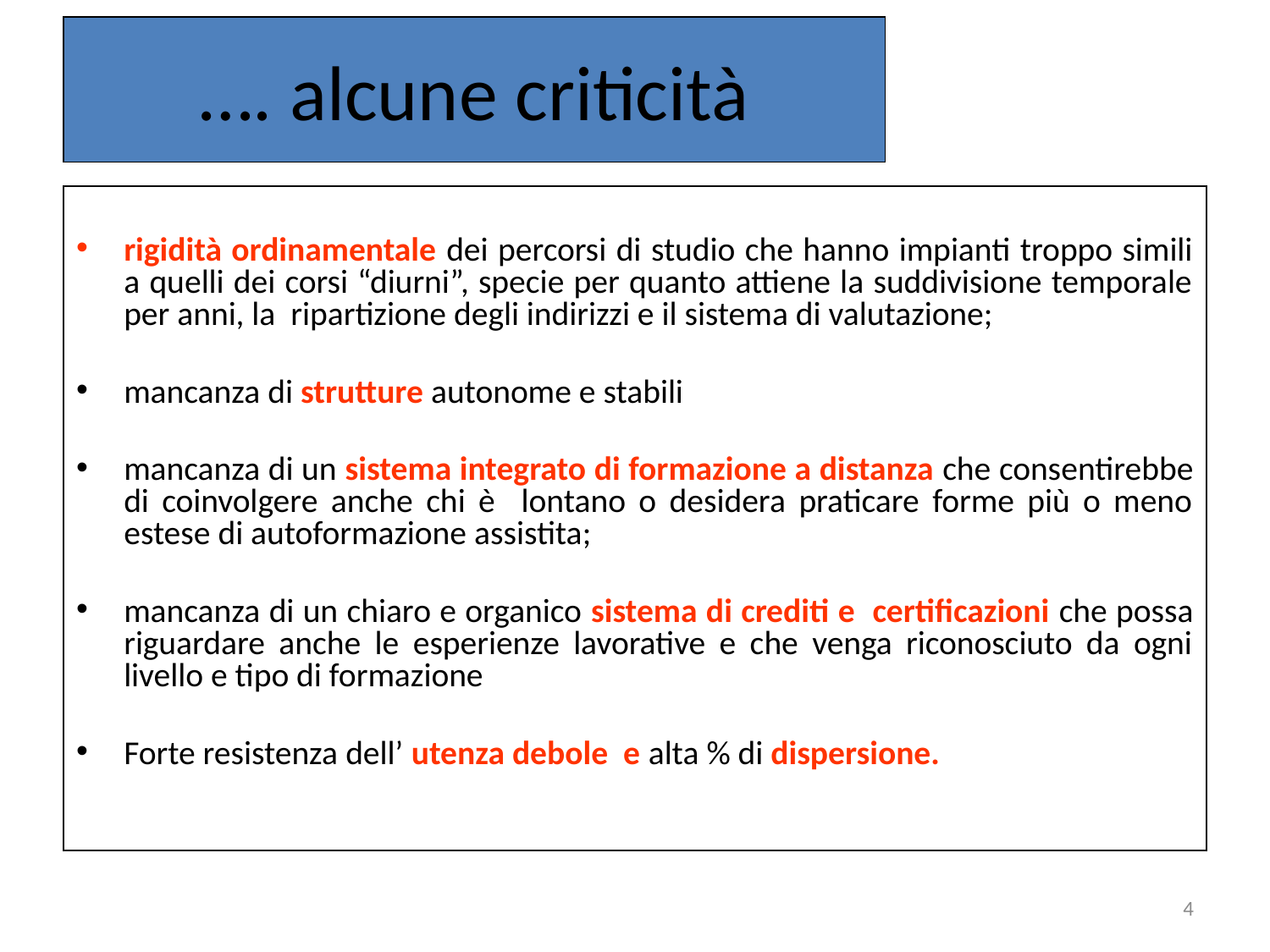

# …. alcune criticità

rigidità ordinamentale dei percorsi di studio che hanno impianti troppo simili a quelli dei corsi “diurni”, specie per quanto attiene la suddivisione temporale per anni, la  ripartizione degli indirizzi e il sistema di valutazione;

mancanza di strutture autonome e stabili

mancanza di un sistema integrato di formazione a distanza che consentirebbe di coinvolgere anche chi è  lontano o desidera praticare forme più o meno estese di autoformazione assistita;

mancanza di un chiaro e organico sistema di crediti e  certificazioni che possa riguardare anche le esperienze lavorative e che venga riconosciuto da ogni livello e tipo di formazione

Forte resistenza dell’ utenza debole  e alta % di dispersione.
4